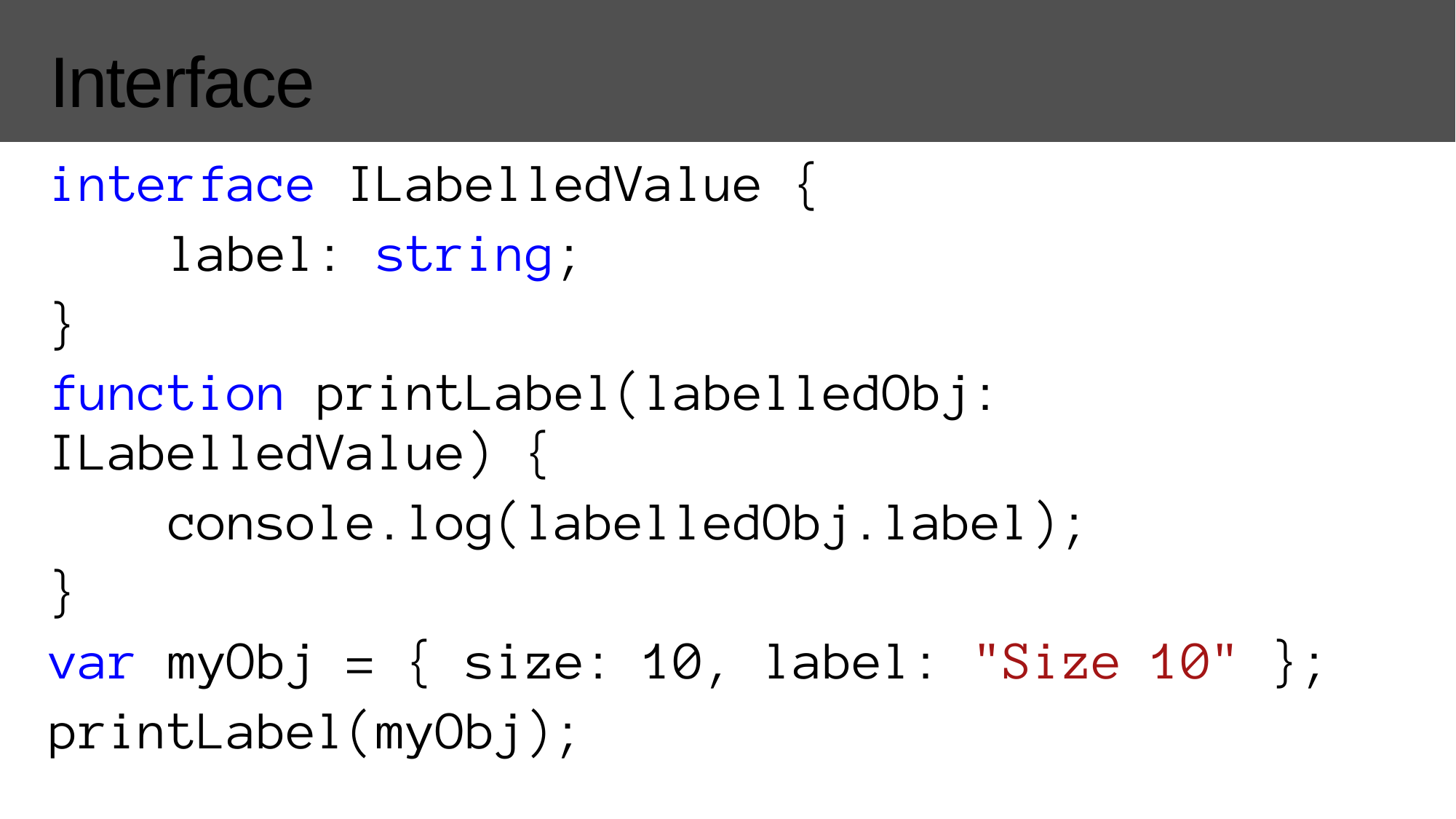

# Interface
interface ILabelledValue {
    label: string;
}
function printLabel(labelledObj: ILabelledValue) {
    console.log(labelledObj.label);
}
var myObj = { size: 10, label: "Size 10" };
printLabel(myObj);